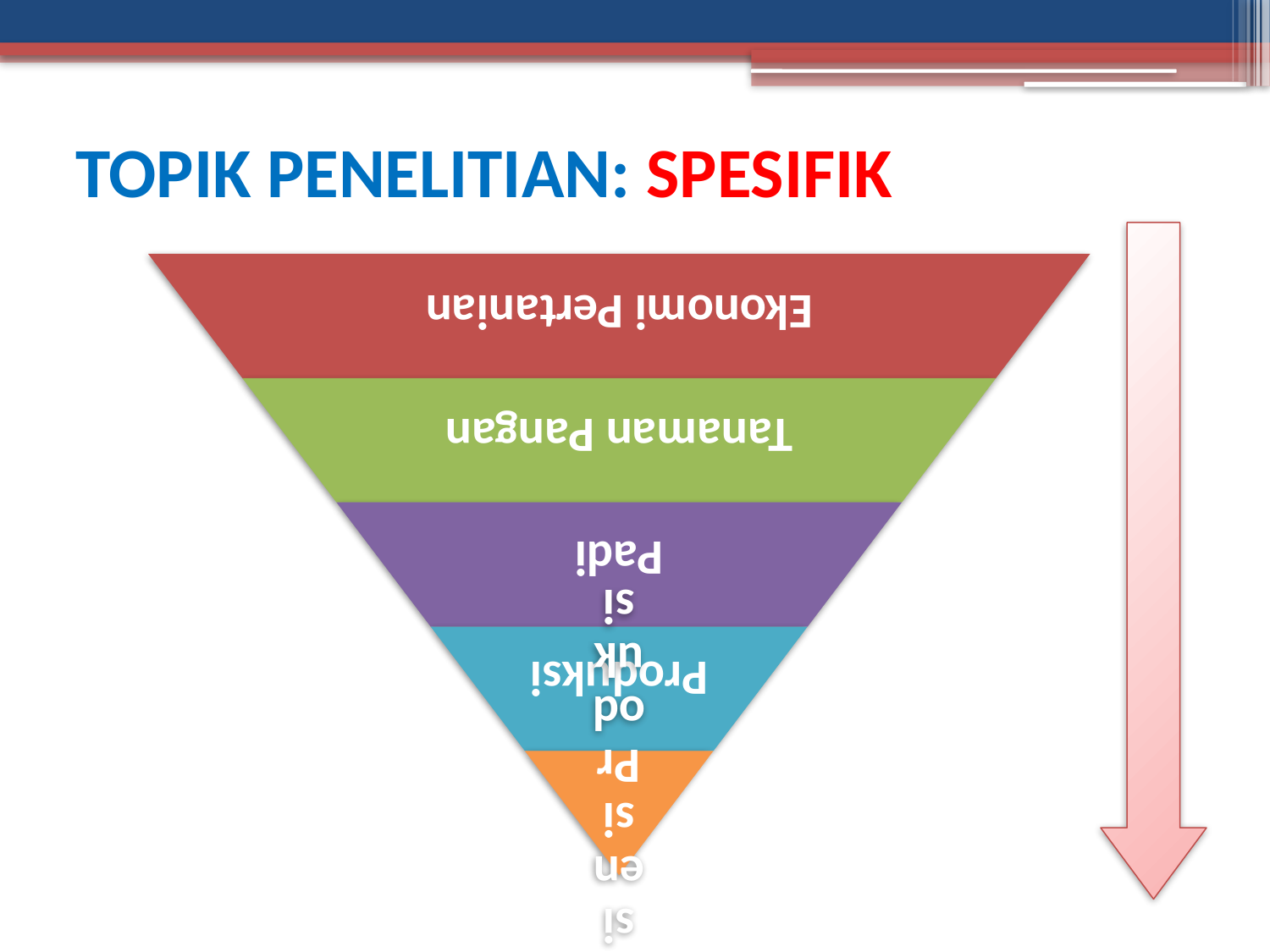

# TOPIK PENELITIAN: SPESIFIK

Ekonomi Pertanian
Tanaman Pangan
Padi
Produksi
Efisiensi Produksi